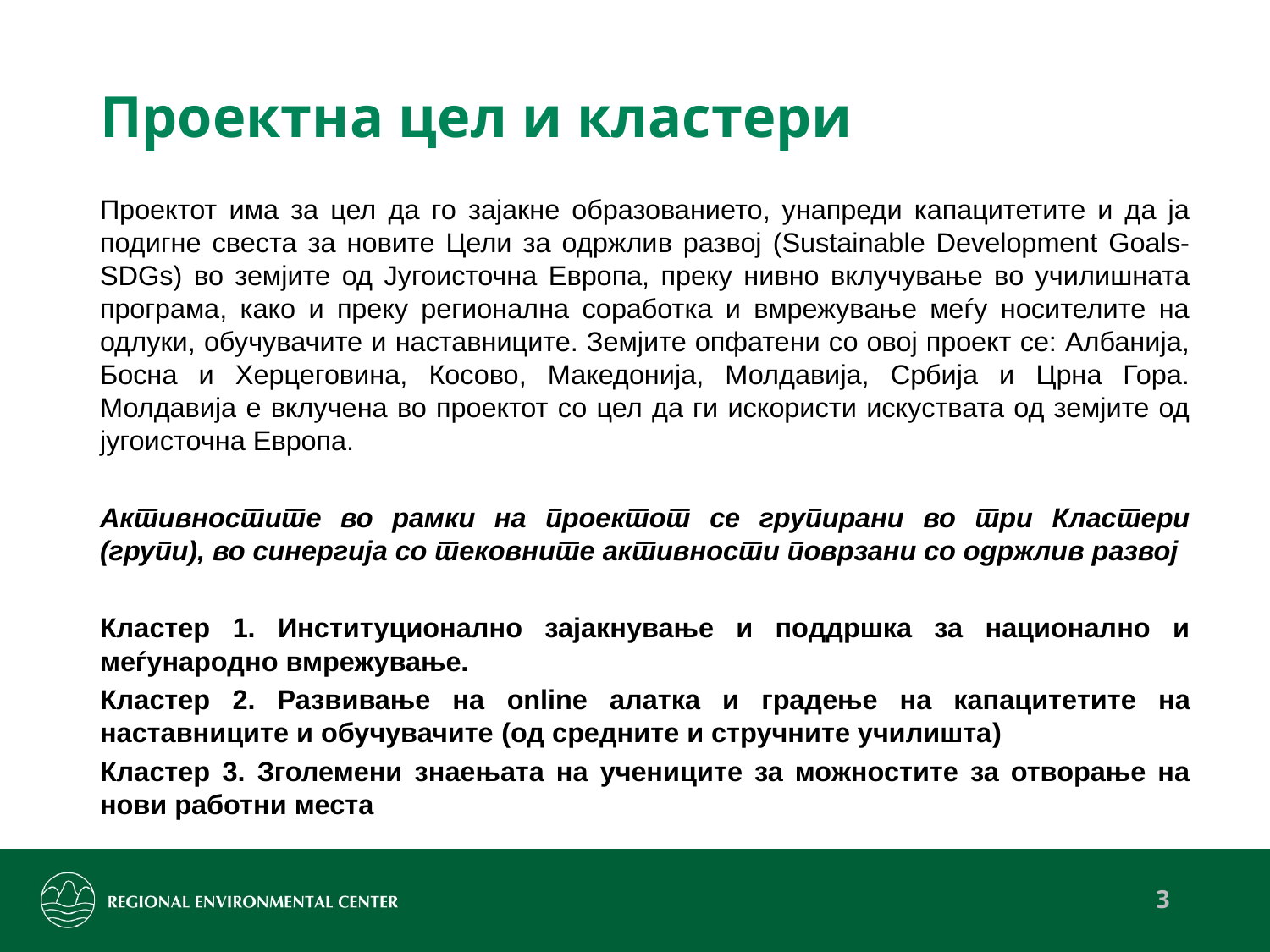

# Проектна цел и кластери
Проектот има за цел да го зајакне образованието, унапреди капацитетите и да ја подигне свеста за новите Цели за одржлив развој (Sustainable Development Goals-SDGs) во земјите од Југоисточна Европа, преку нивно вклучување во училишната програма, како и преку регионална соработка и вмрежување меѓу носителите на одлуки, обучувачите и наставниците. Земјите опфатени со овој проект се: Албанија, Босна и Херцеговина, Косово, Македонија, Молдавија, Србија и Црна Гора. Молдавија е вклучена во проектот со цел да ги искористи искуствата од земјите од југоисточна Европа.

Активностите во рамки на проектот се групирани во три Кластери (групи), во синергија со тековните активности поврзани со одржлив развој

Кластер 1. Институционално зајакнување и поддршка за национално и меѓународно вмрежување.
Кластер 2. Развивање на online алатка и градење на капацитетите на наставниците и обучувачите (од средните и стручните училишта)
Кластер 3. Зголемени знаењата на учениците за можностите за отворање на нови работни места
3